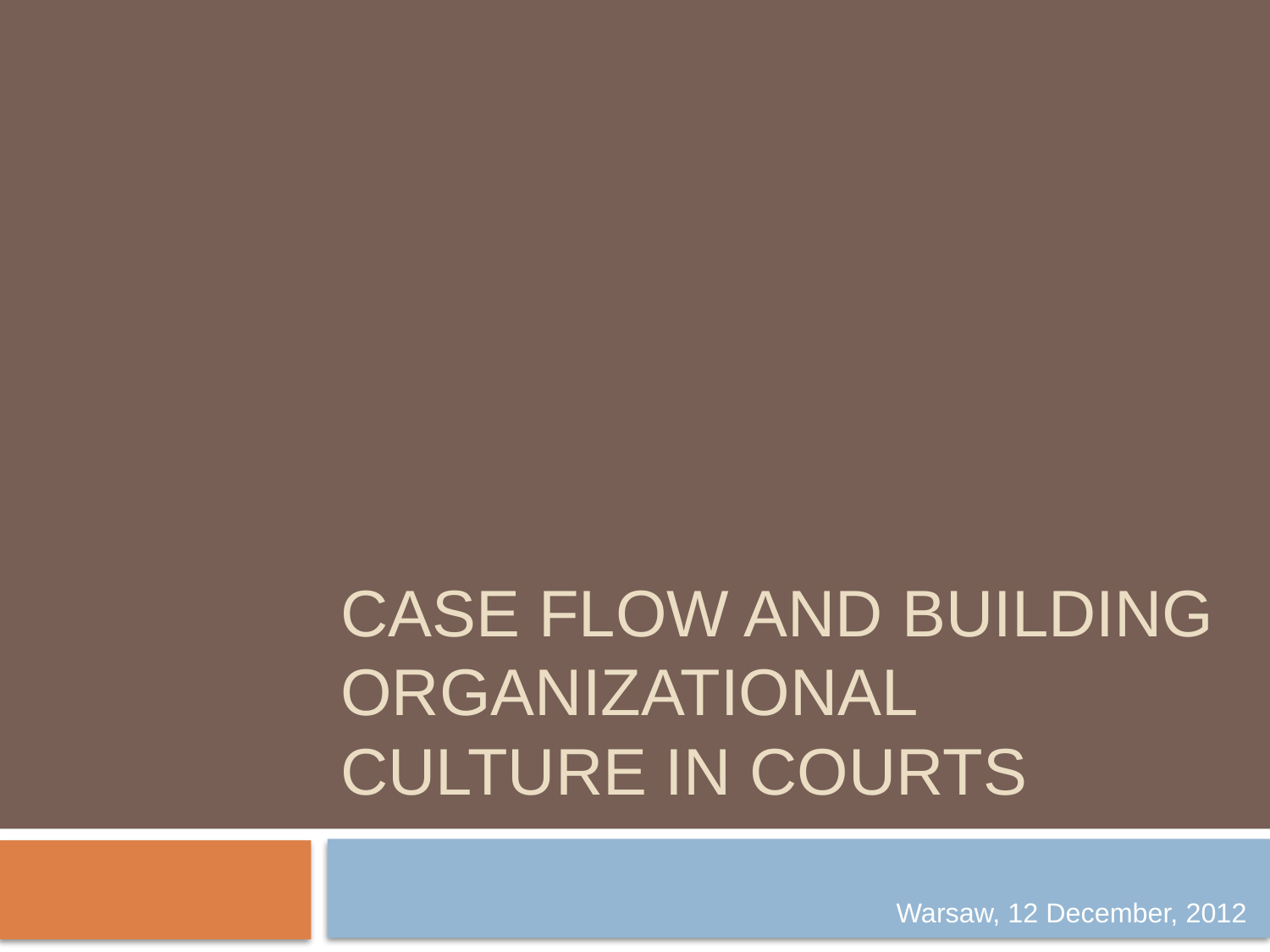

# Case flow and building organizational culture in courts

Warsaw, 12 December, 2012